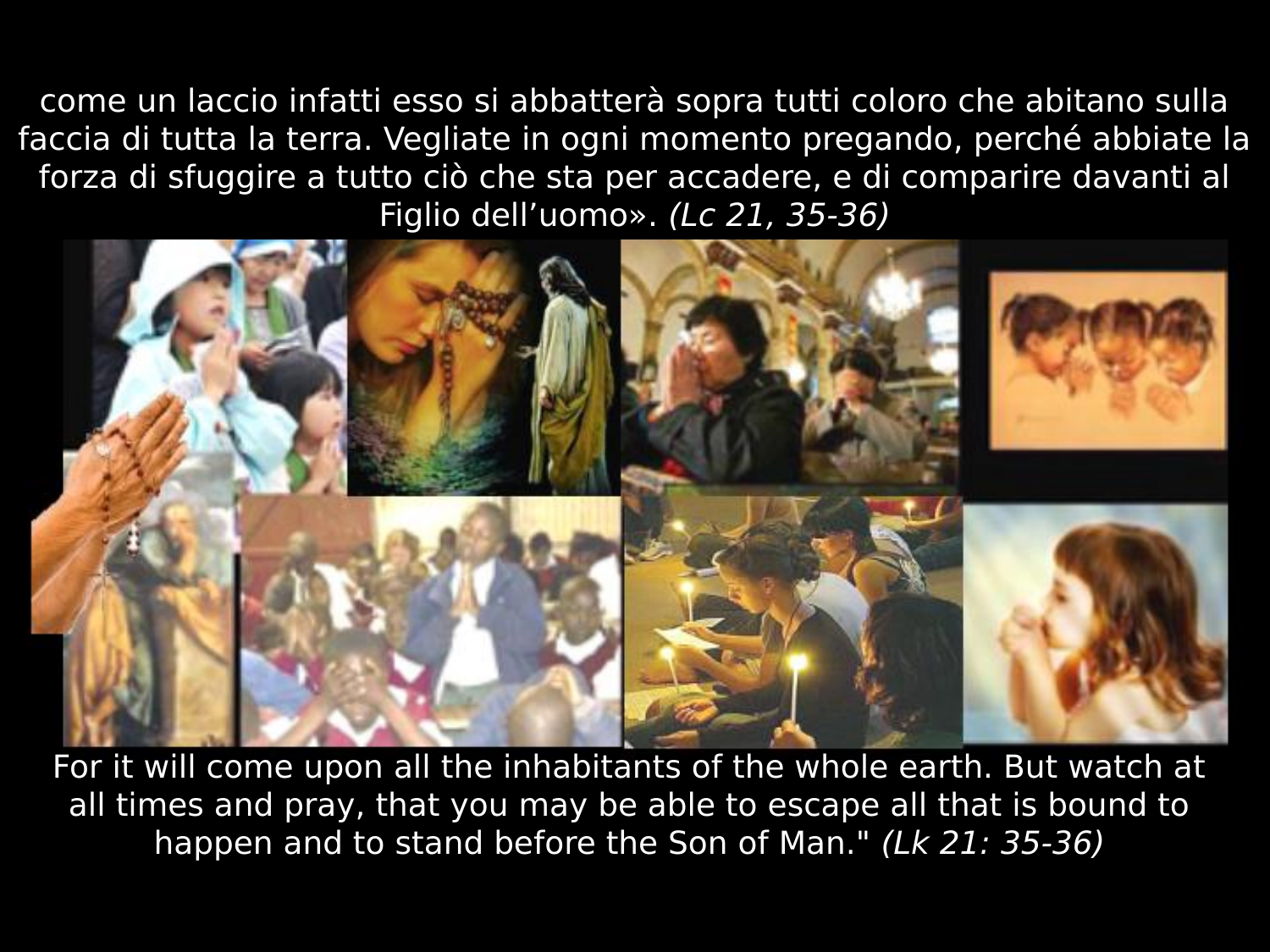

come un laccio infatti esso si abbatterà sopra tutti coloro che abitano sulla faccia di tutta la terra. Vegliate in ogni momento pregando, perché abbiate la forza di sfuggire a tutto ciò che sta per accadere, e di comparire davanti al Figlio dell’uomo». (Lc 21, 35-36)
For it will come upon all the inhabitants of the whole earth. But watch at all times and pray, that you may be able to escape all that is bound to happen and to stand before the Son of Man." (Lk 21: 35-36)